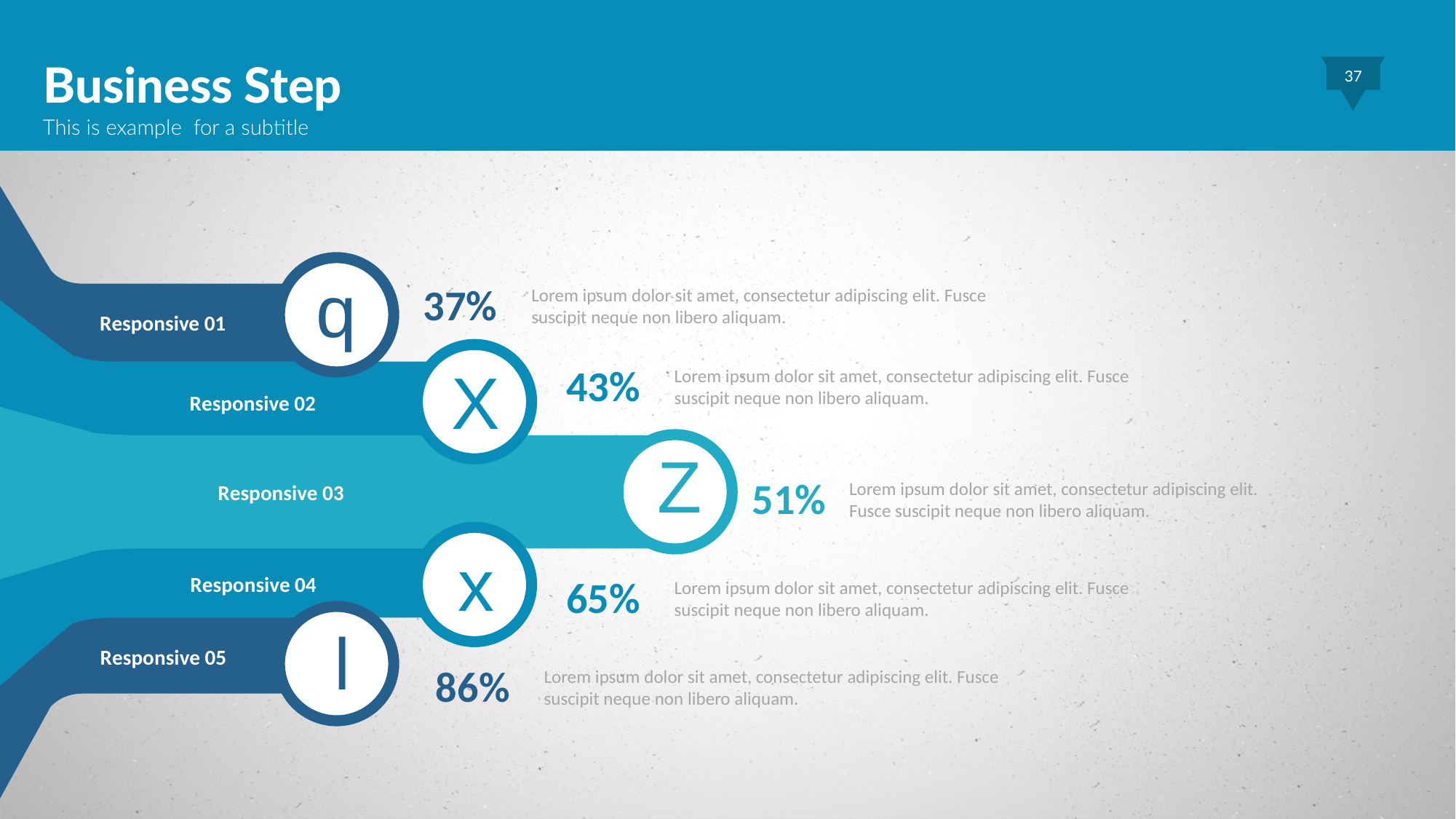

Business Step
This is example  for a subtitle

37

q

37%
Lorem ipsum dolor sit amet, consectetur adipiscing elit. Fusce suscipit neque non libero aliquam.
Responsive 01

X
43%
Lorem ipsum dolor sit amet, consectetur adipiscing elit. Fusce suscipit neque non libero aliquam.
Responsive 02
Z

51%
Lorem ipsum dolor sit amet, consectetur adipiscing elit. Fusce suscipit neque non libero aliquam.
Responsive 03

x
Responsive 04
65%
Lorem ipsum dolor sit amet, consectetur adipiscing elit. Fusce suscipit neque non libero aliquam.

l
Responsive 05
86%
Lorem ipsum dolor sit amet, consectetur adipiscing elit. Fusce suscipit neque non libero aliquam.